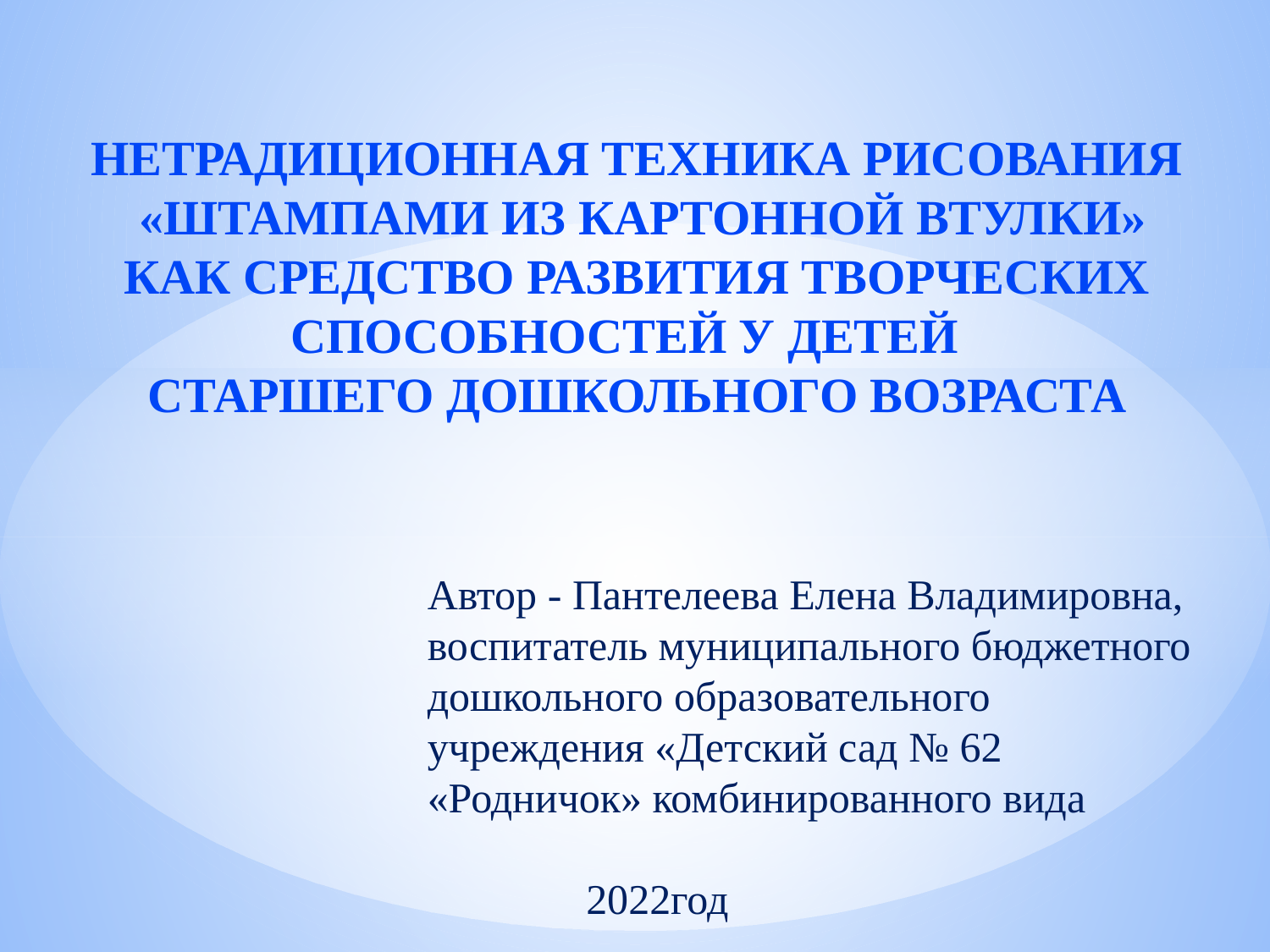

Нетрадиционная техника рисования
 «штампами из картонной втулки»
 как Средство развития творческих
способностей у детей
Старшего дошкольного возраста

Автор - Пантелеева Елена Владимировна,
воспитатель муниципального бюджетного
дошкольного образовательного учреждения «Детский сад № 62 «Родничок» комбинированного вида

               2022год